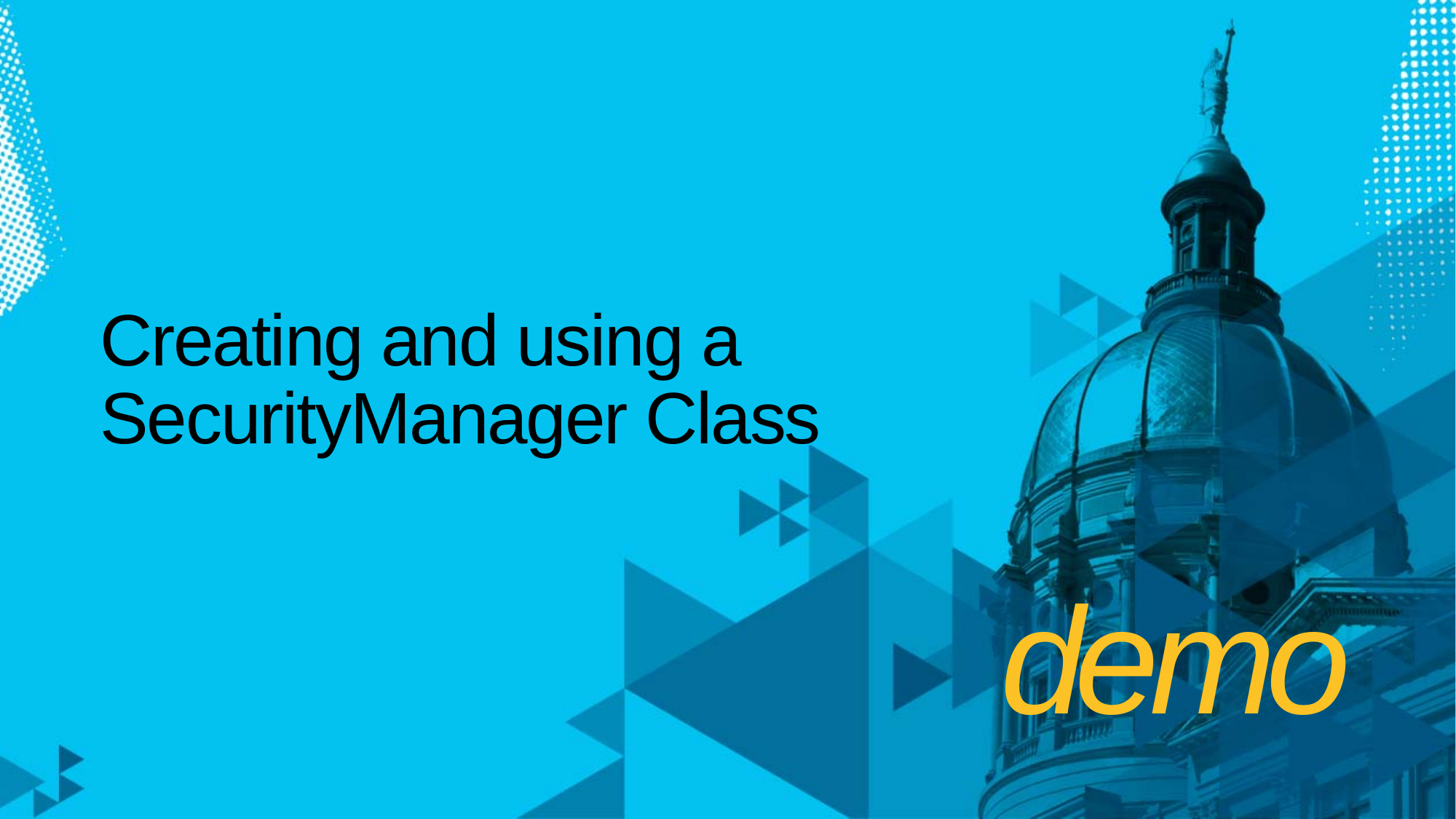

# Creating and using a SecurityManager Class

demo